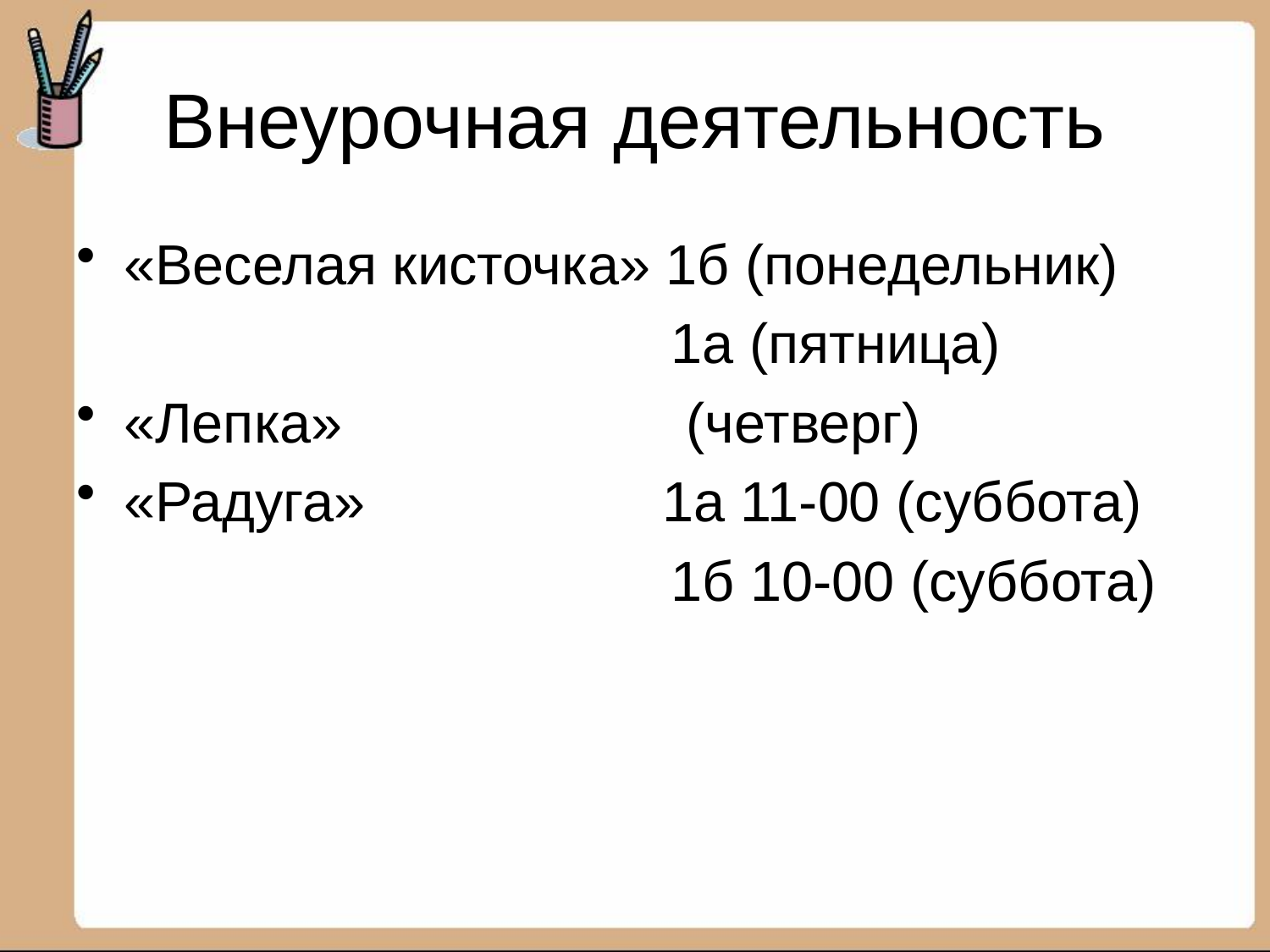

# Внеурочная деятельность
«Веселая кисточка» 1б (понедельник)
                                      1а (пятница)
«Лепка»                      (четверг)
«Радуга»                   1а 11-00 (суббота)
                                      1б 10-00 (суббота)